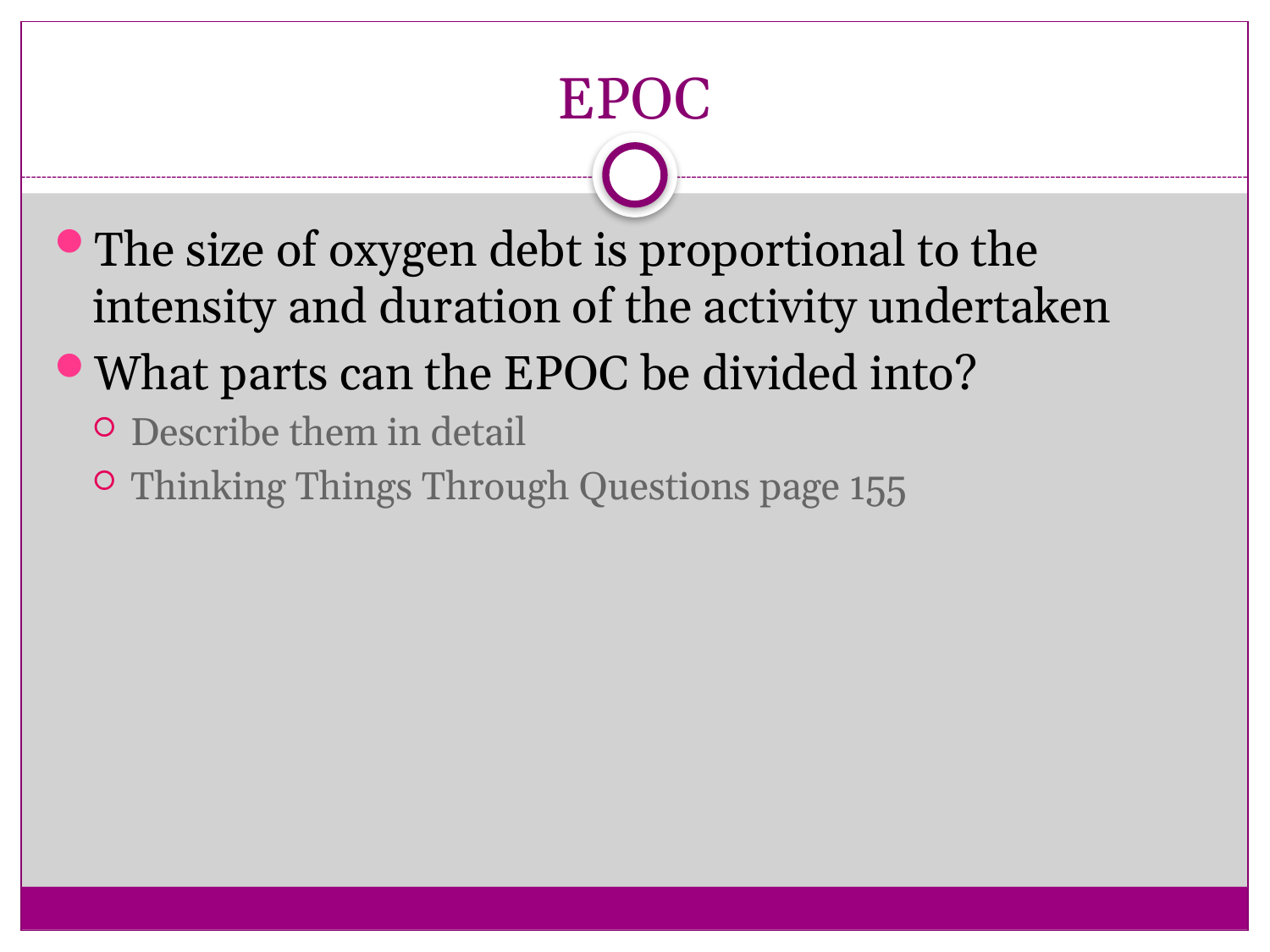

# EPOC
The size of oxygen debt is proportional to the intensity and duration of the activity undertaken
What parts can the EPOC be divided into?
Describe them in detail
Thinking Things Through Questions page 155